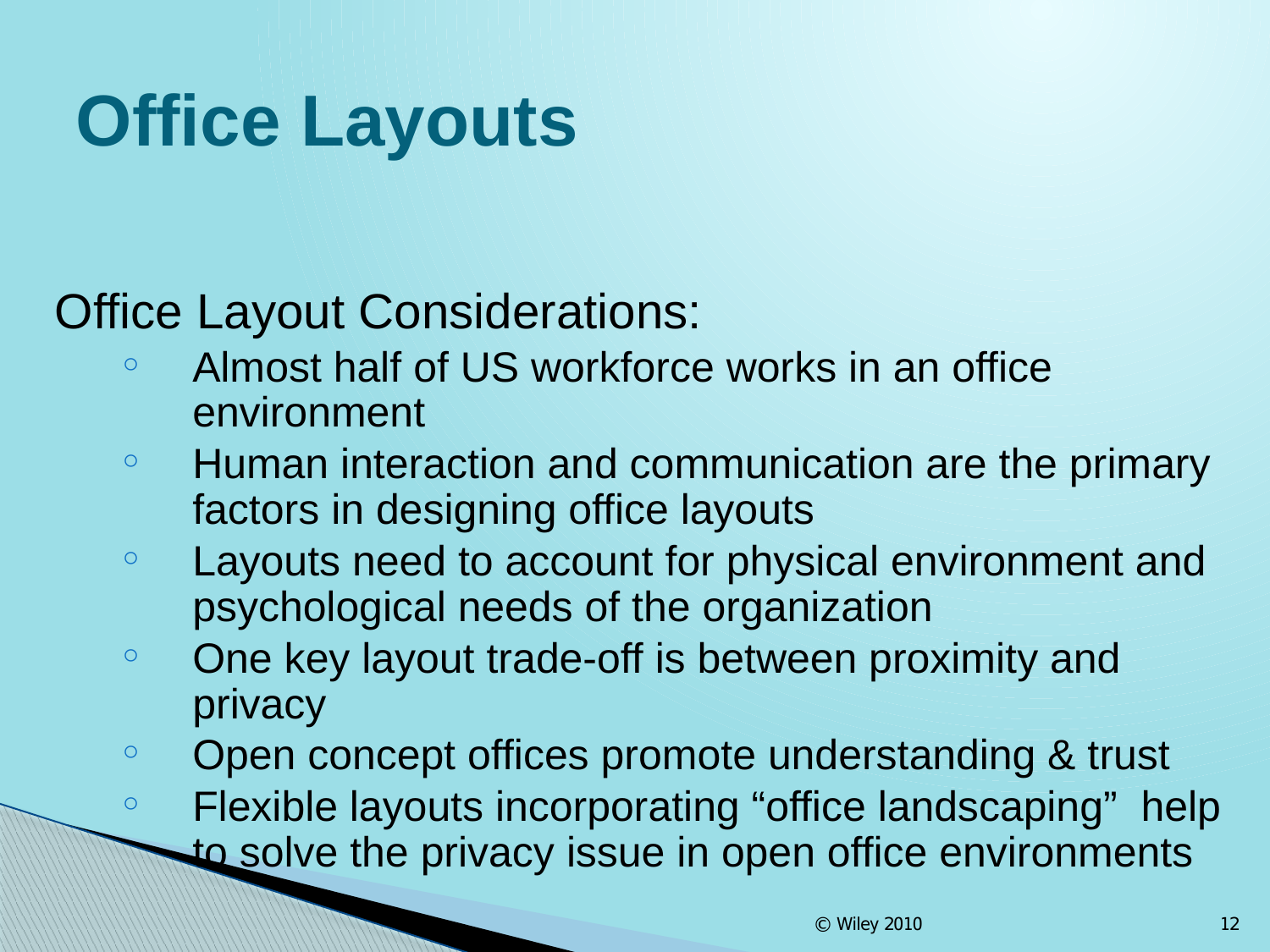

# Office Layouts
Office Layout Considerations:
Almost half of US workforce works in an office environment
Human interaction and communication are the primary factors in designing office layouts
Layouts need to account for physical environment and psychological needs of the organization
One key layout trade-off is between proximity and privacy
Open concept offices promote understanding & trust
Flexible layouts incorporating “office landscaping”  help to solve the privacy issue in open office environments
© Wiley 2010
12